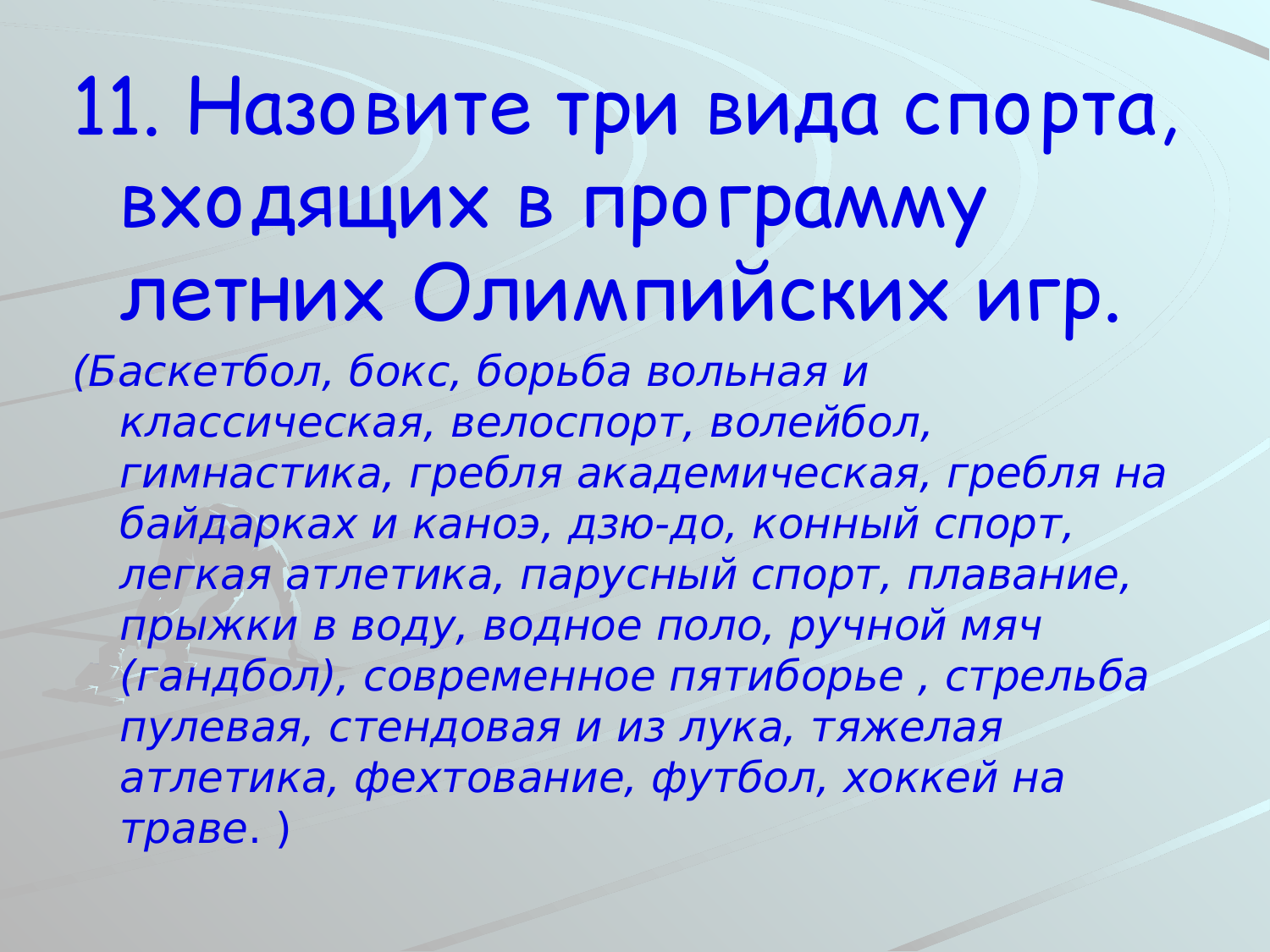

11. Назовите три вида спорта, входящих в программу летних Олимпийских игр.
(Баскетбол, бокс, борьба вольная и классическая, велоспорт, волейбол, гимнастика, гребля академическая, гребля на байдарках и каноэ, дзю-до, конный спорт, легкая атлетика, парусный спорт, плавание, прыжки в воду, водное поло, ручной мяч (гандбол), современное пятиборье , стрельба пулевая, стендовая и из лука, тяжелая атлетика, фехтование, футбол, хоккей на траве. )